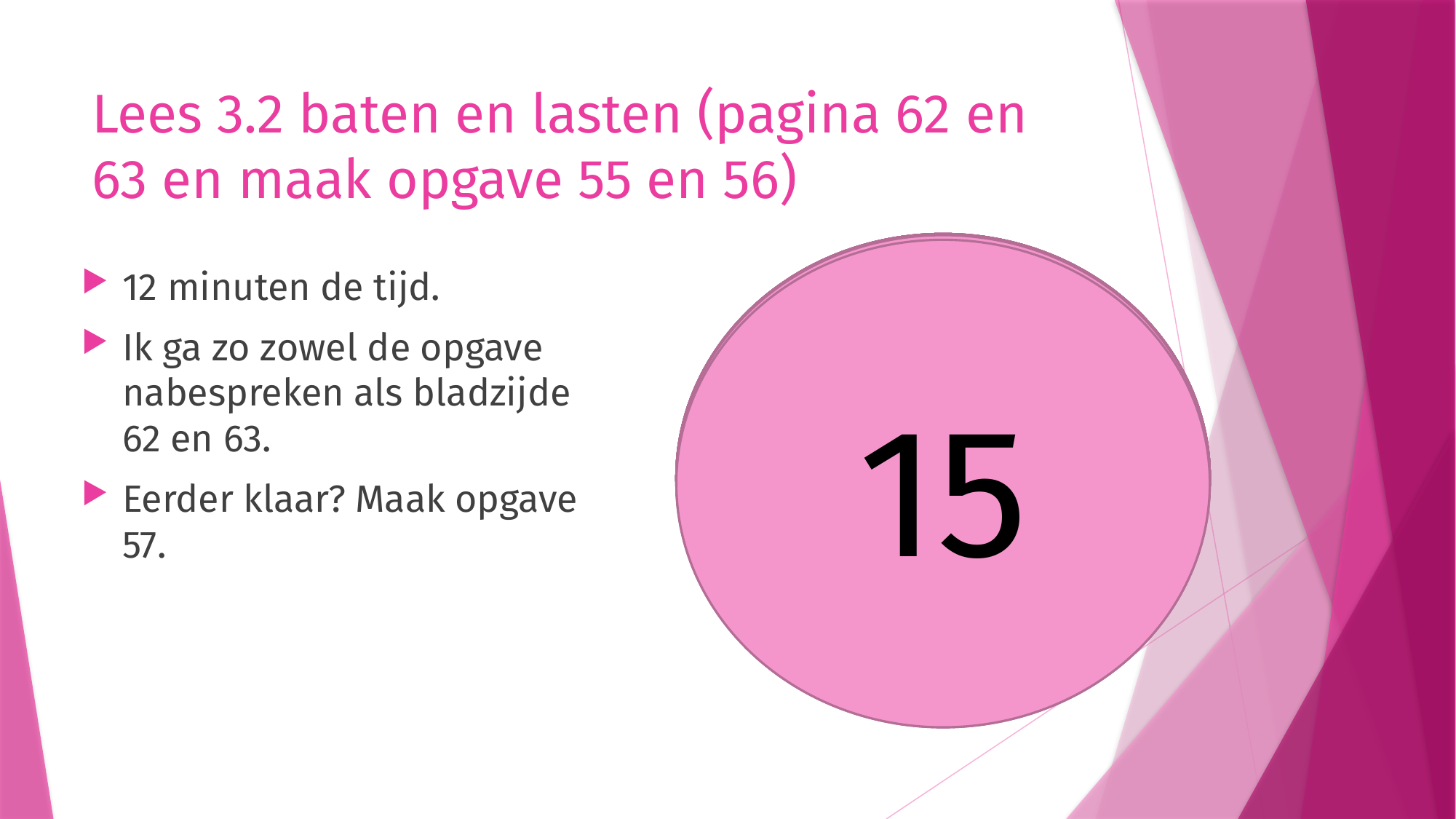

# Lees 3.2 baten en lasten (pagina 62 en 63 en maak opgave 55 en 56)
10
9
8
5
6
7
4
3
1
2
14
13
11
15
12
12 minuten de tijd.
Ik ga zo zowel de opgave nabespreken als bladzijde 62 en 63.
Eerder klaar? Maak opgave 57.